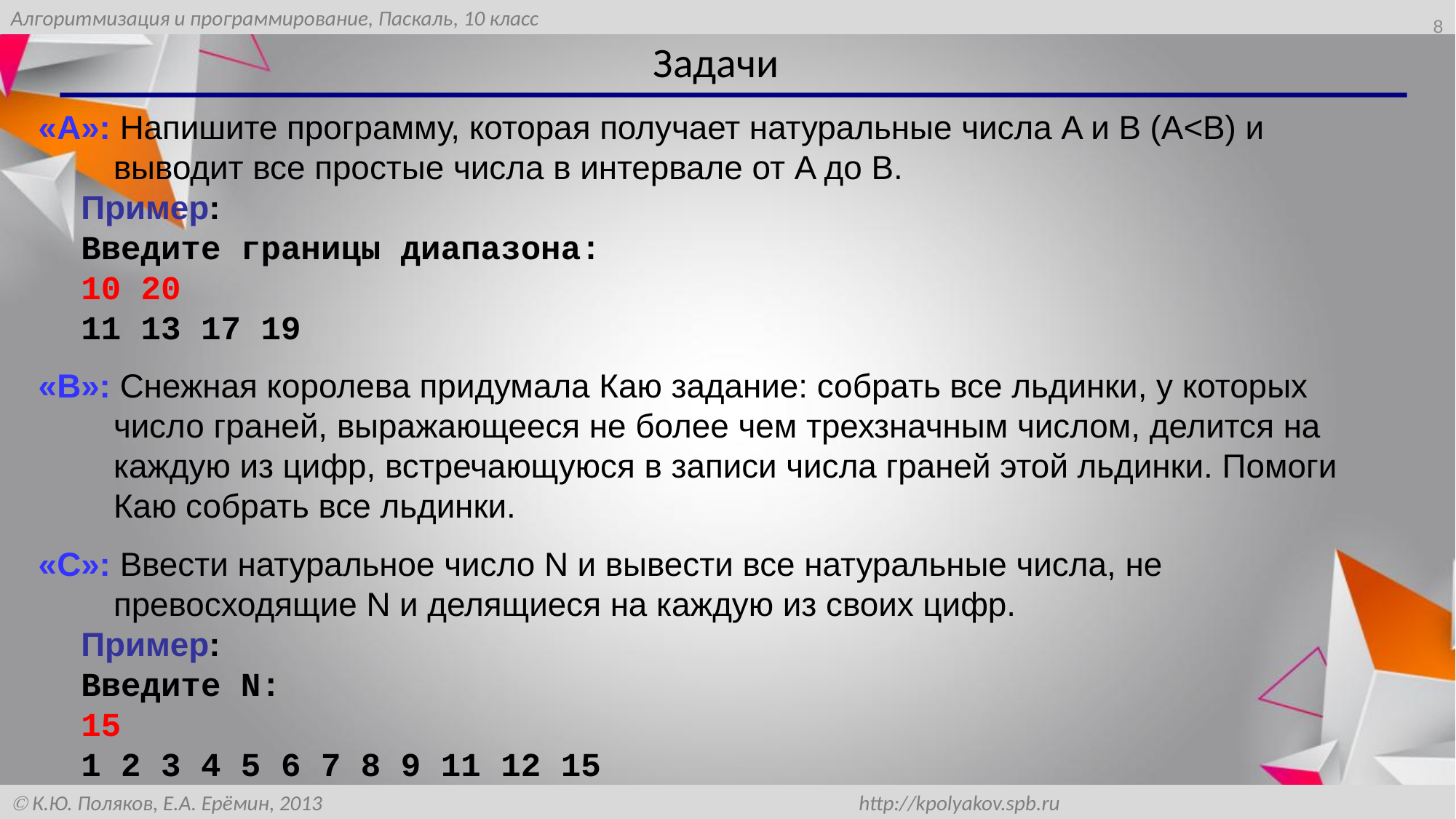

8
# Задачи
«A»: Напишите программу, которая получает натуральные числа A и B (A<B) и выводит все простые числа в интервале от A до B.
Пример:
Введите границы диапазона:
10 20
11 13 17 19
«B»: Снежная королева придумала Каю задание: собрать все льдинки, у которых число граней, выражающееся не более чем трехзначным числом, делится на каждую из цифр, встречающуюся в записи числа граней этой льдинки. Помоги Каю собрать все льдинки.
«C»: Ввести натуральное число N и вывести все натуральные числа, не превосходящие N и делящиеся на каждую из своих цифр.
Пример:
Введите N:
15
1 2 3 4 5 6 7 8 9 11 12 15